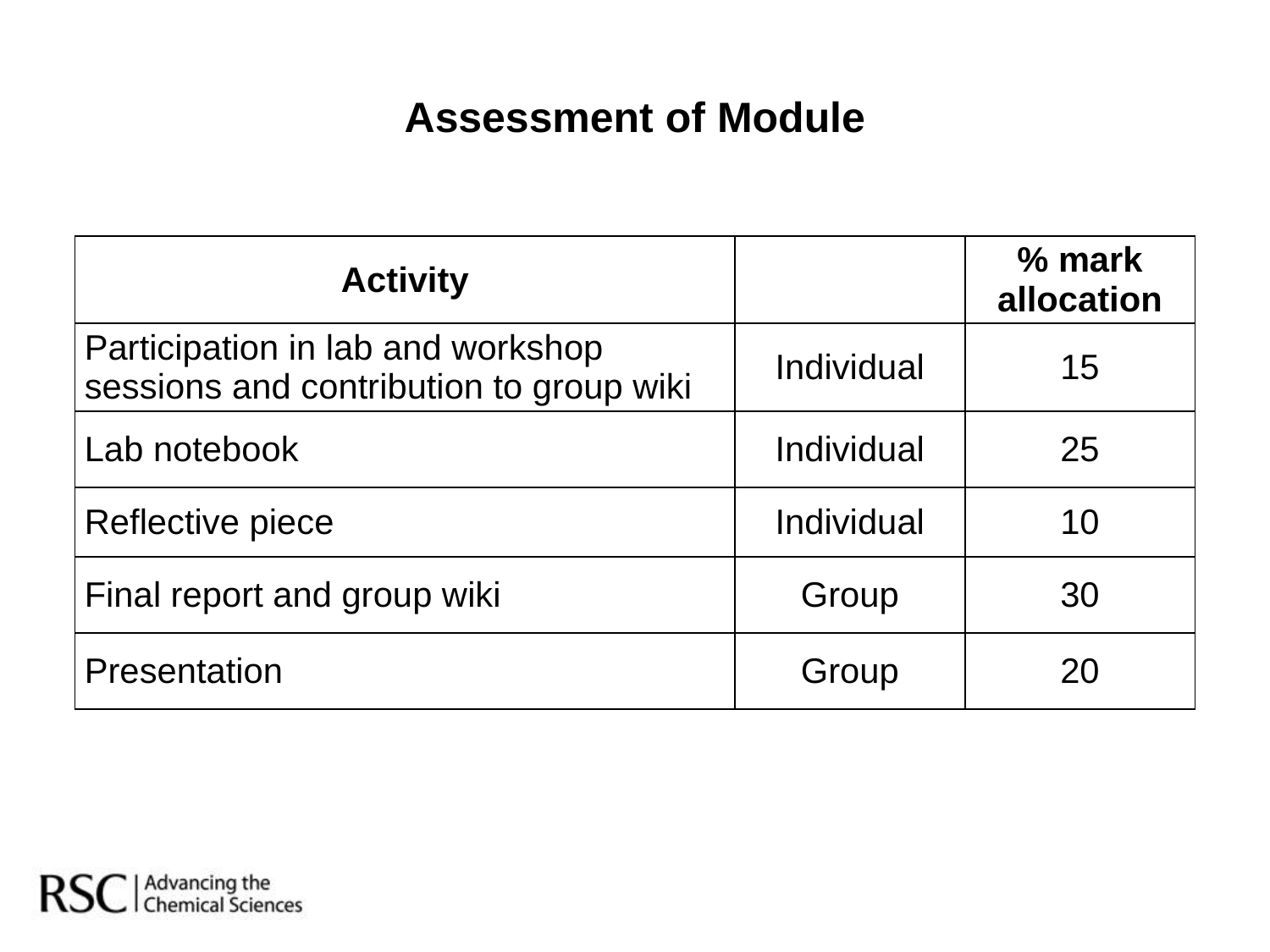

# Assessment of Module
| Activity |  | % mark allocation |
| --- | --- | --- |
| Participation in lab and workshop sessions and contribution to group wiki | Individual | 15 |
| Lab notebook | Individual | 25 |
| Reflective piece | Individual | 10 |
| Final report and group wiki | Group | 30 |
| Presentation | Group | 20 |